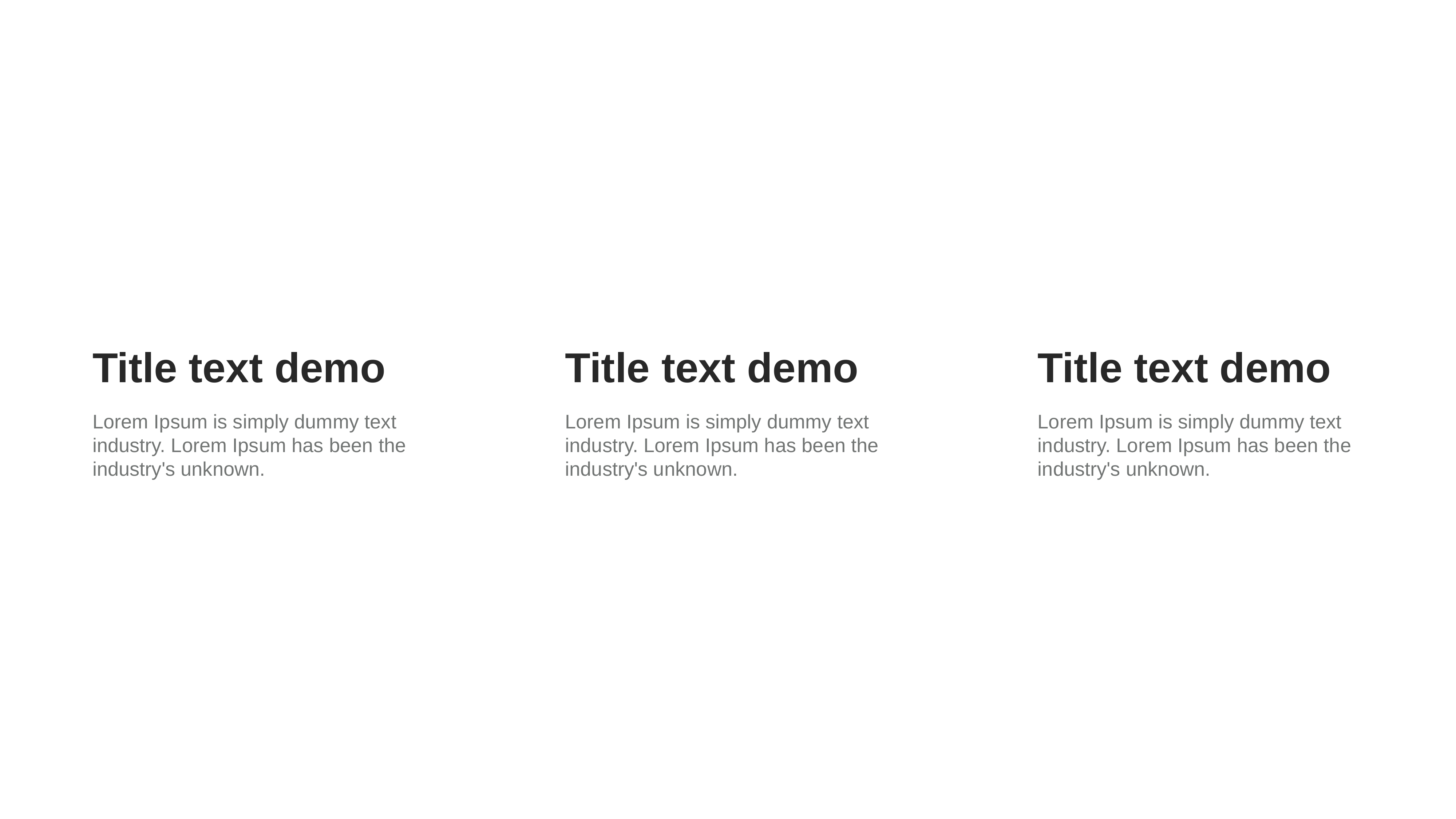

Title text demo
Lorem Ipsum is simply dummy text industry. Lorem Ipsum has been the industry's unknown.
Title text demo
Lorem Ipsum is simply dummy text industry. Lorem Ipsum has been the industry's unknown.
Title text demo
Lorem Ipsum is simply dummy text industry. Lorem Ipsum has been the industry's unknown.